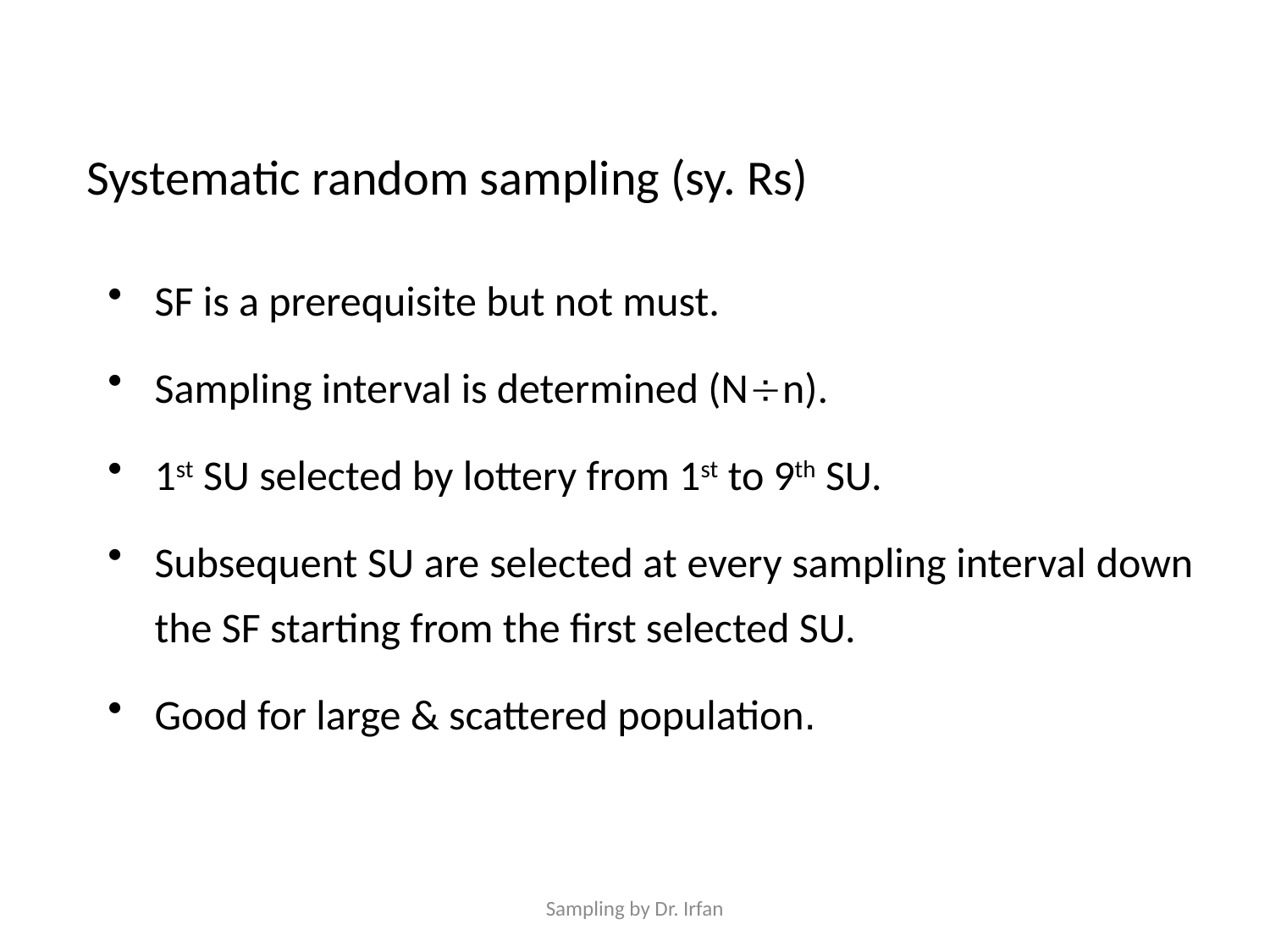

Systematic random sampling (sy. Rs)
SF is a prerequisite but not must.
Sampling interval is determined (N÷n).
1st SU selected by lottery from 1st to 9th SU.
Subsequent SU are selected at every sampling interval down the SF starting from the first selected SU.
Good for large & scattered population.
Sampling by Dr. Irfan